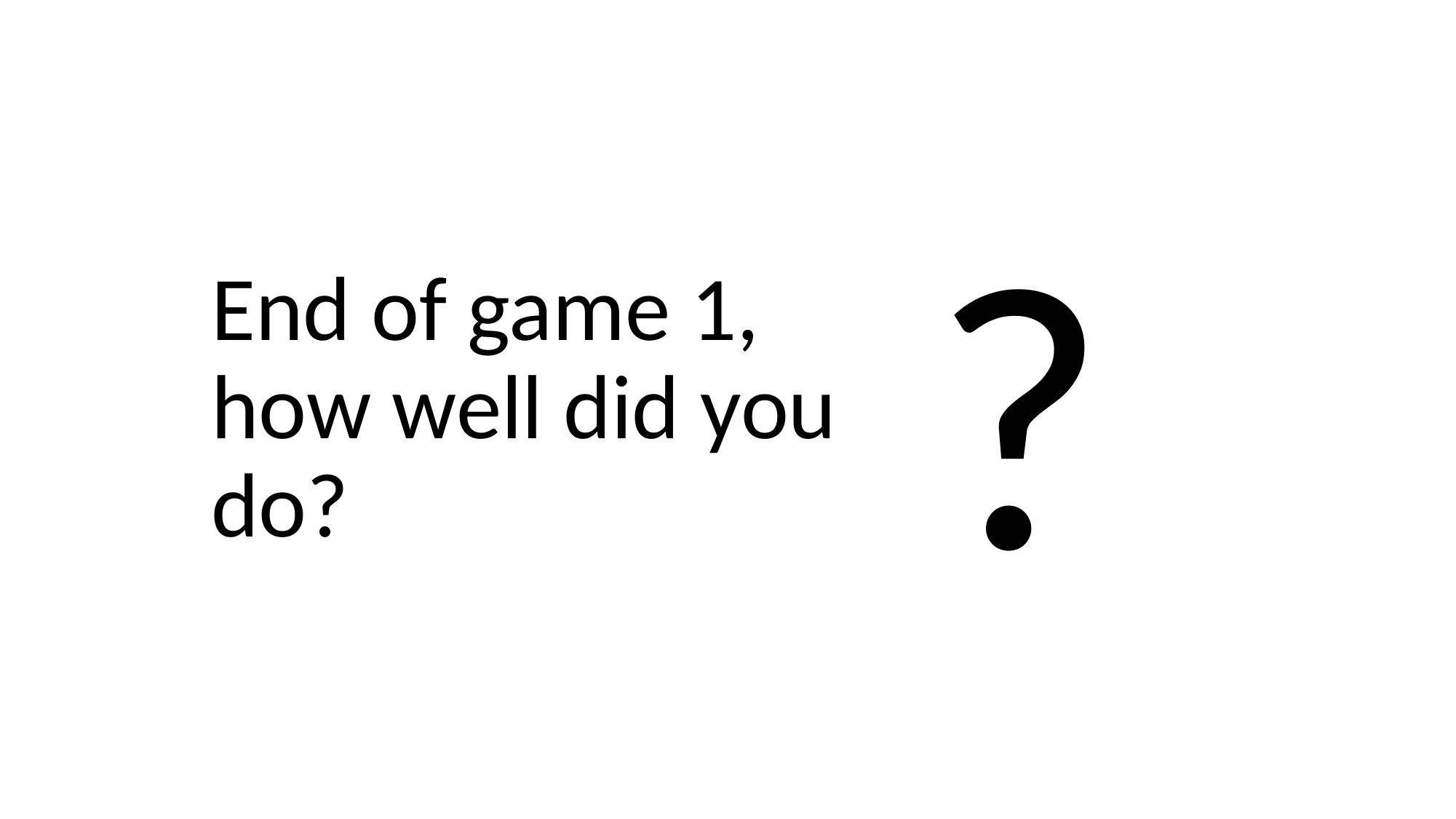

?
# End of game 1, how well did you do?